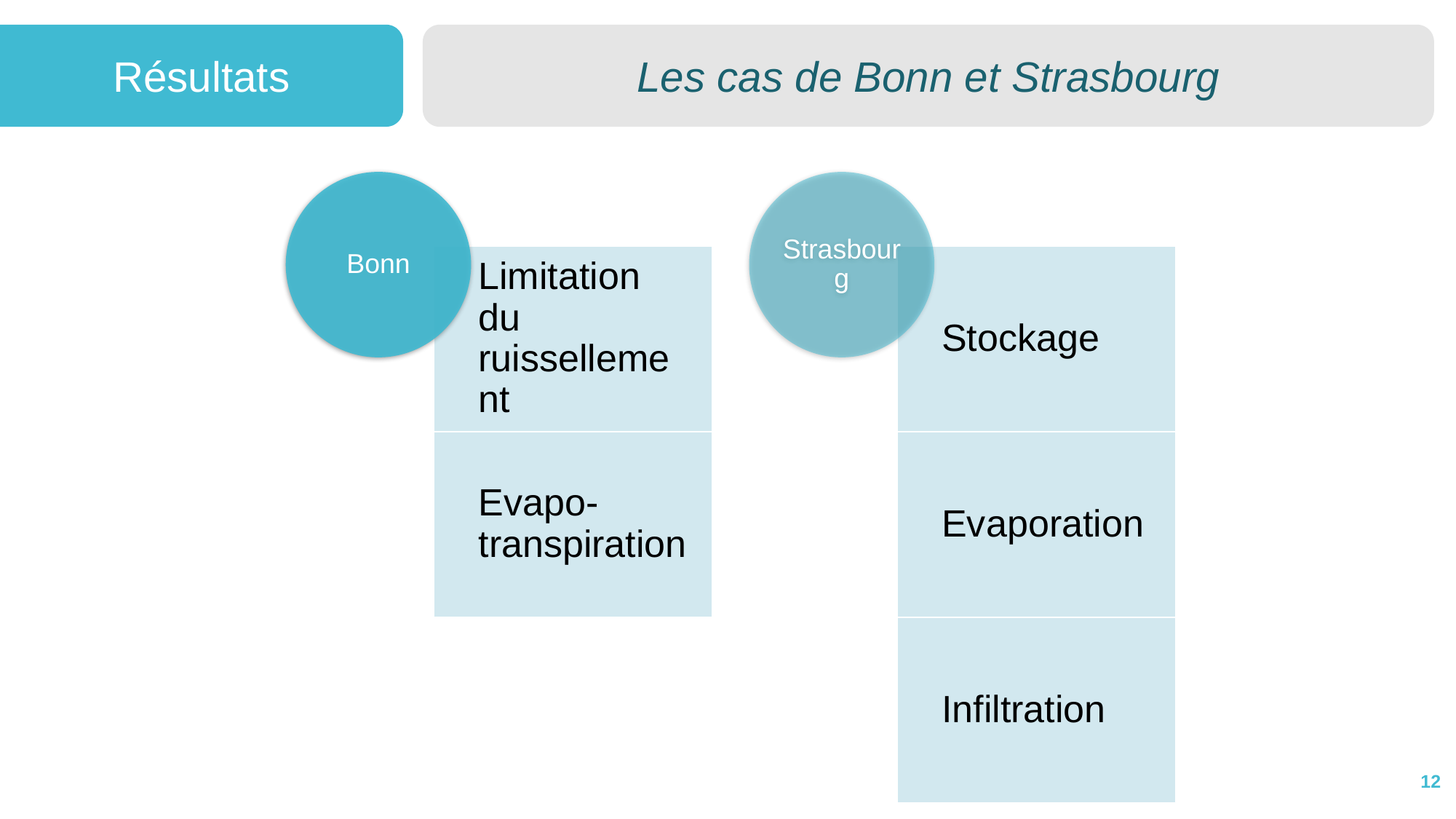

Résultats
Les cas de Bonn et Strasbourg
Limitation du ruissellement
Evapo-transpiration
Bonn
Stockage
Evaporation
Infiltration
Strasbourg

12